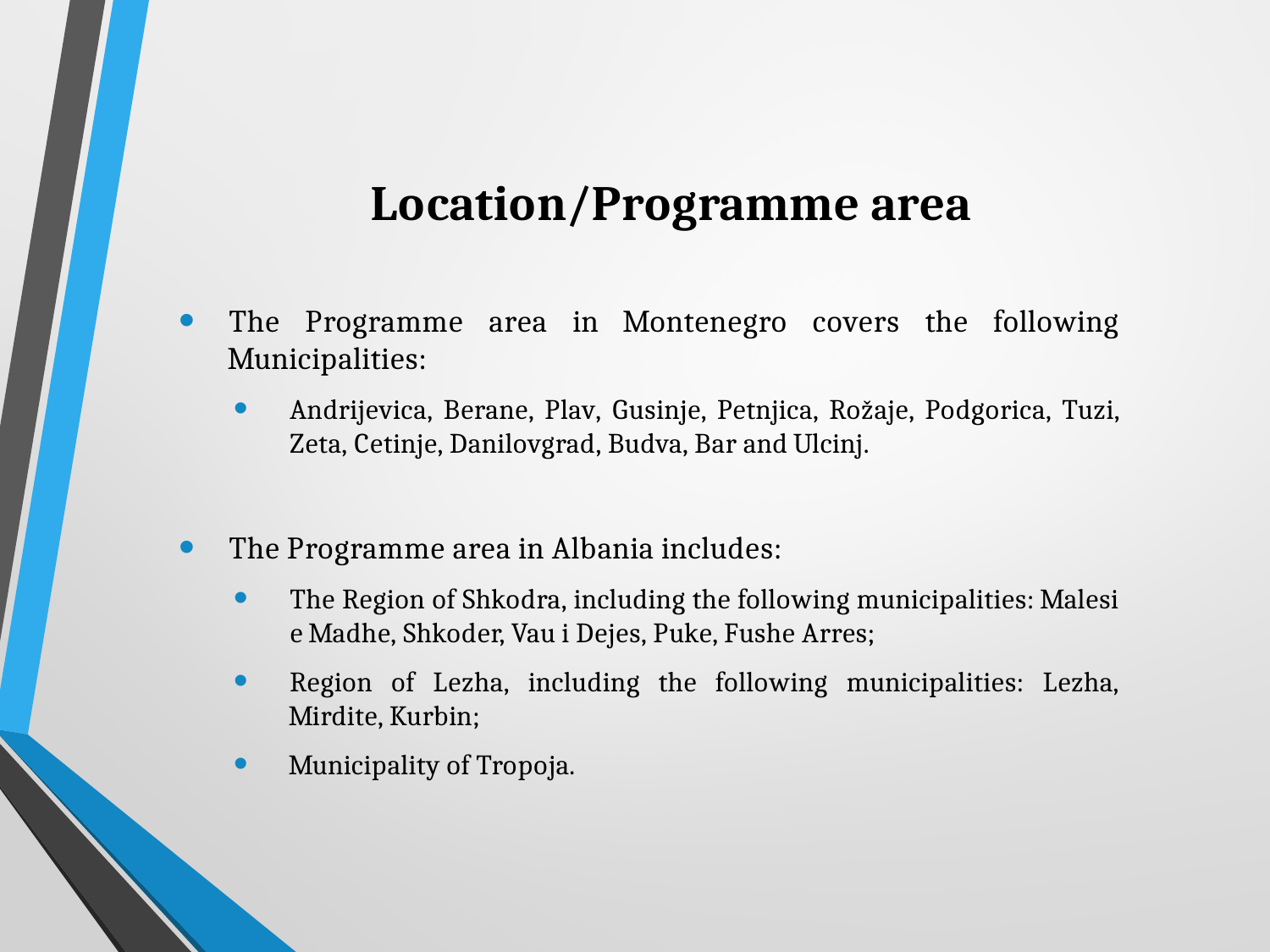

# Location/Programme area
The Programme area in Montenegro covers the following Municipalities:
Andrijevica, Berane, Plav, Gusinje, Petnjica, Rožaje, Podgorica, Tuzi, Zeta, Cetinje, Danilovgrad, Budva, Bar and Ulcinj.

The Programme area in Albania includes:
The Region of Shkodra, including the following municipalities: Malesi e Madhe, Shkoder, Vau i Dejes, Puke, Fushe Arres;
Region of Lezha, including the following municipalities: Lezha, Mirdite, Kurbin;
Municipality of Tropoja.